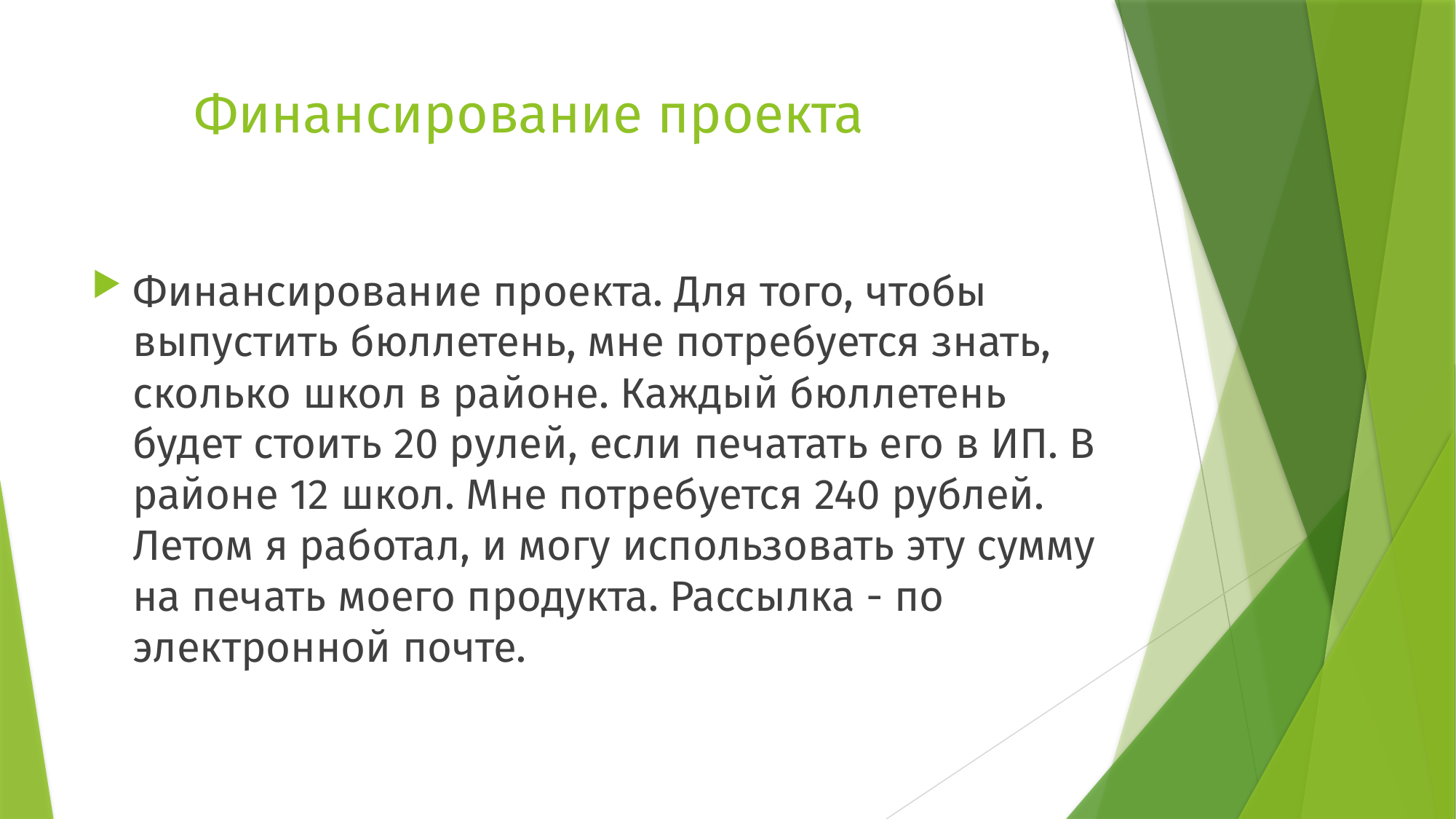

# Финансирование проекта
Финансирование проекта. Для того, чтобы выпустить бюллетень, мне потребуется знать, сколько школ в районе. Каждый бюллетень будет стоить 20 рулей, если печатать его в ИП. В районе 12 школ. Мне потребуется 240 рублей. Летом я работал, и могу использовать эту сумму на печать моего продукта. Рассылка - по электронной почте.